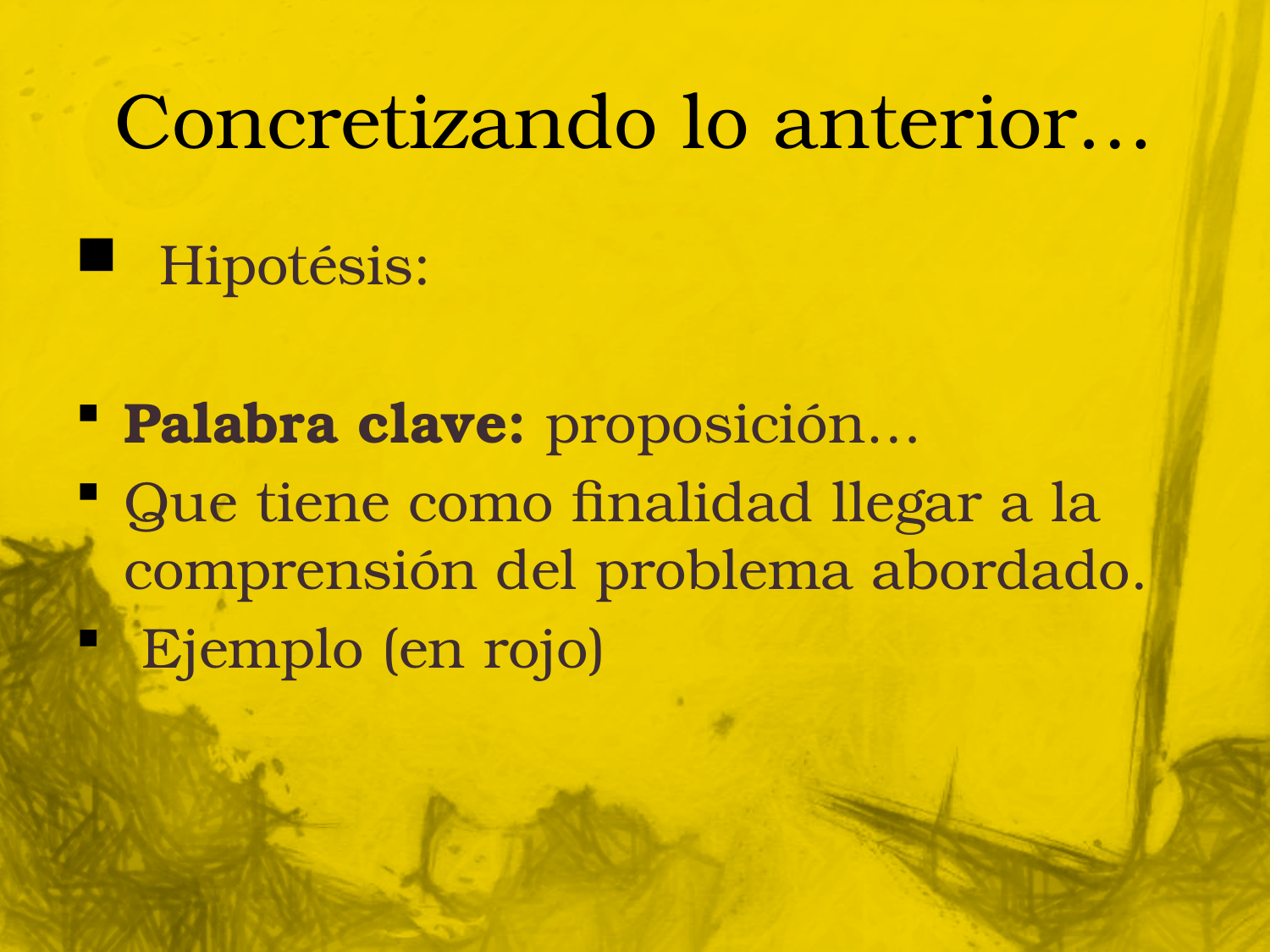

# Concretizando lo anterior…
  Hipotésis:

Palabra clave: proposición…
Que tiene como finalidad llegar a la comprensión del problema abordado.
 Ejemplo (en rojo)